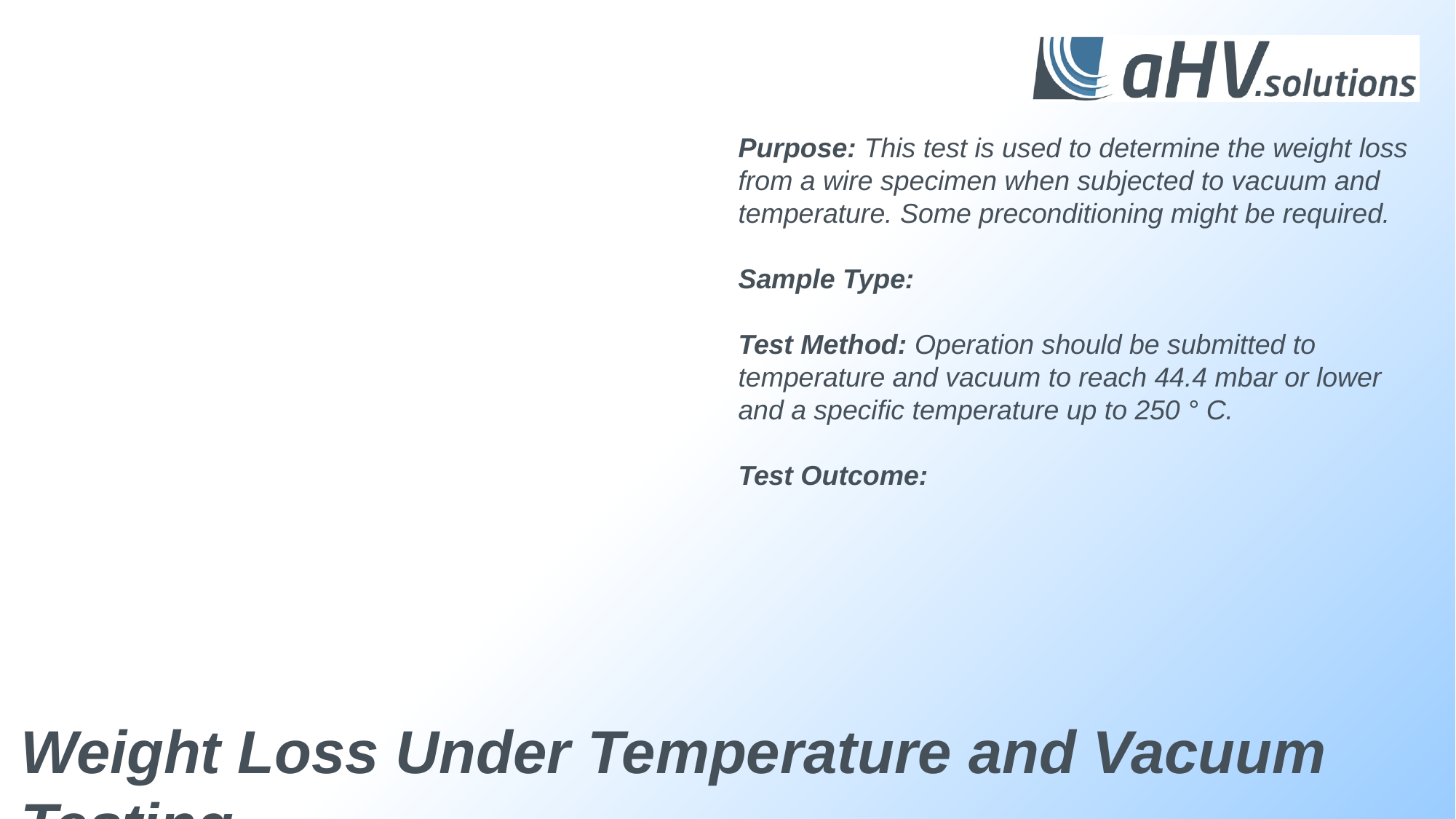

Purpose: This test is used to determine the weight loss from a wire specimen when subjected to vacuum and temperature. Some preconditioning might be required.

Sample Type:

Test Method: Operation should be submitted to temperature and vacuum to reach 44.4 mbar or lower and a specific temperature up to 250 ° C.

Test Outcome:
Weight Loss Under Temperature and Vacuum Testing